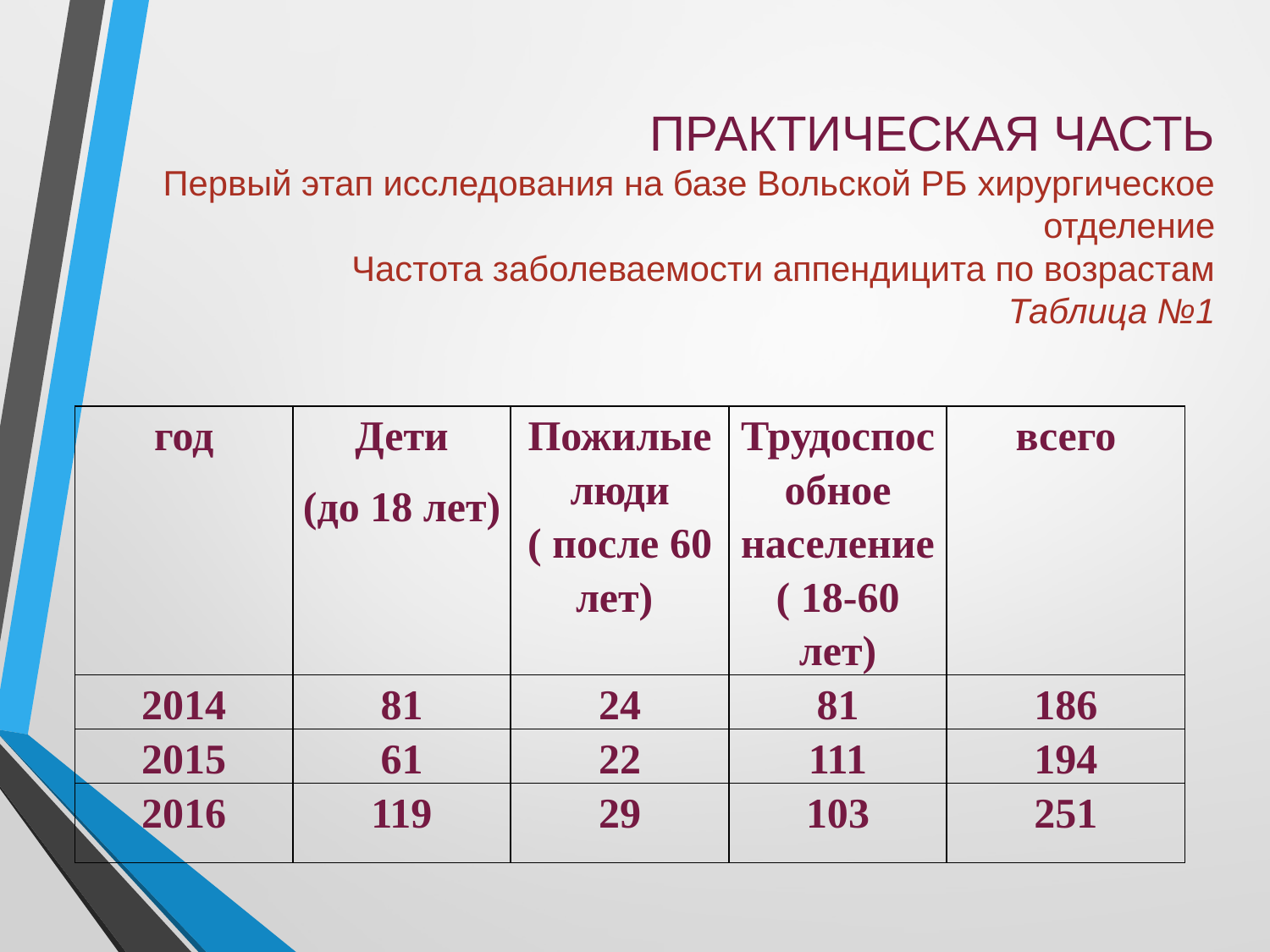

# ПРАКТИЧЕСКАЯ ЧАСТЬ Первый этап исследования на базе Вольской РБ хирургическое отделение Частота заболеваемости аппендицита по возрастам Таблица №1
| год | Дети (до 18 лет) | Пожилые люди ( после 60 лет) | Трудоспособное население ( 18-60 лет) | всего |
| --- | --- | --- | --- | --- |
| 2014 | 81 | 24 | 81 | 186 |
| 2015 | 61 | 22 | 111 | 194 |
| 2016 | 119 | 29 | 103 | 251 |